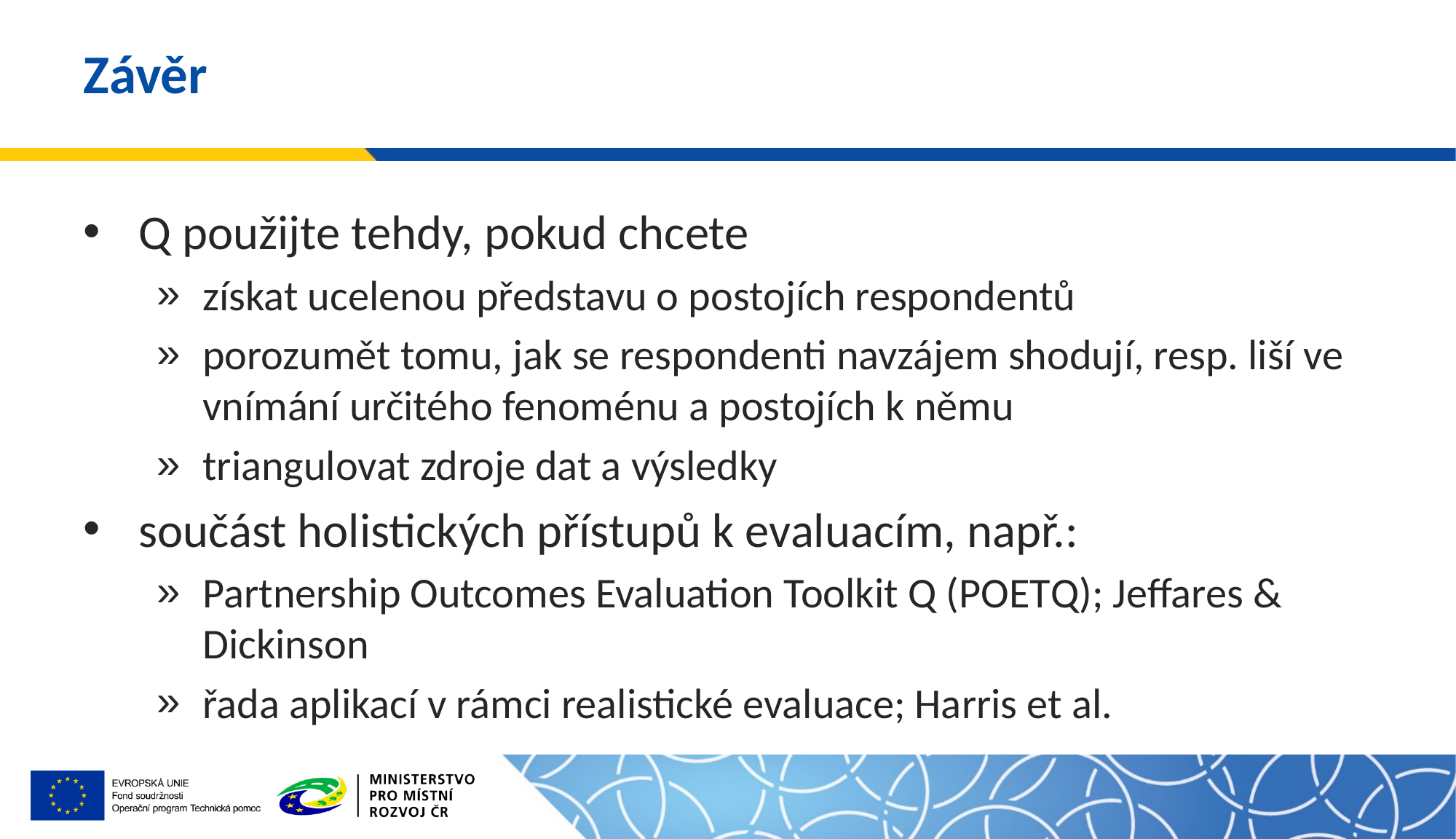

# Závěr
Q použijte tehdy, pokud chcete
získat ucelenou představu o postojích respondentů
porozumět tomu, jak se respondenti navzájem shodují, resp. liší ve vnímání určitého fenoménu a postojích k němu
triangulovat zdroje dat a výsledky
součást holistických přístupů k evaluacím, např.:
Partnership Outcomes Evaluation Toolkit Q (POETQ); Jeffares & Dickinson
řada aplikací v rámci realistické evaluace; Harris et al.